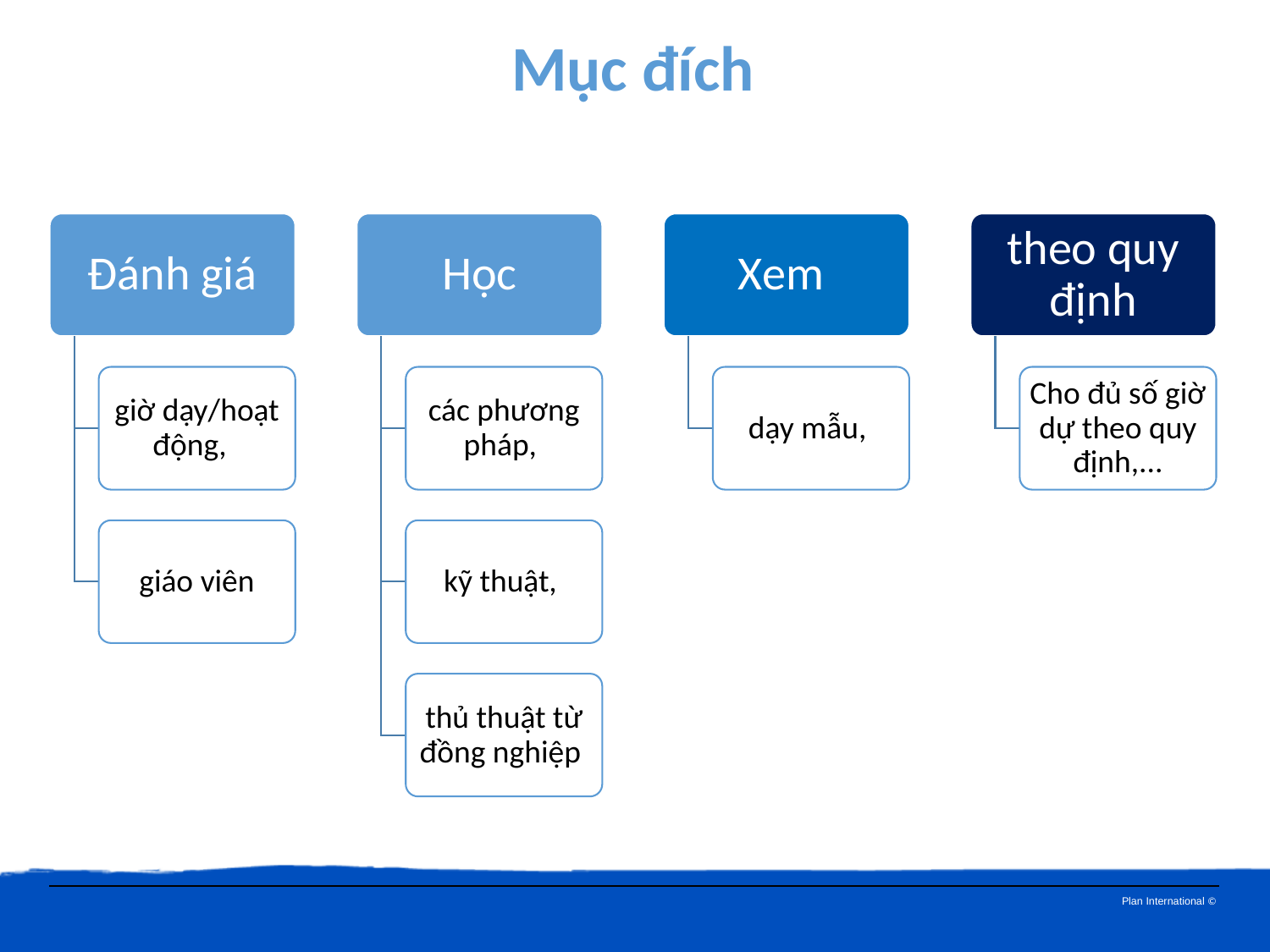

Mục đích
Đánh giá
Học
Xem
theo quy định

giờ dạy/hoạt động,
các phương pháp,
dạy mẫu,
Cho đủ số giờ dự theo quy định,...
giáo viên
kỹ thuật,
thủ thuật từ đồng nghiệp